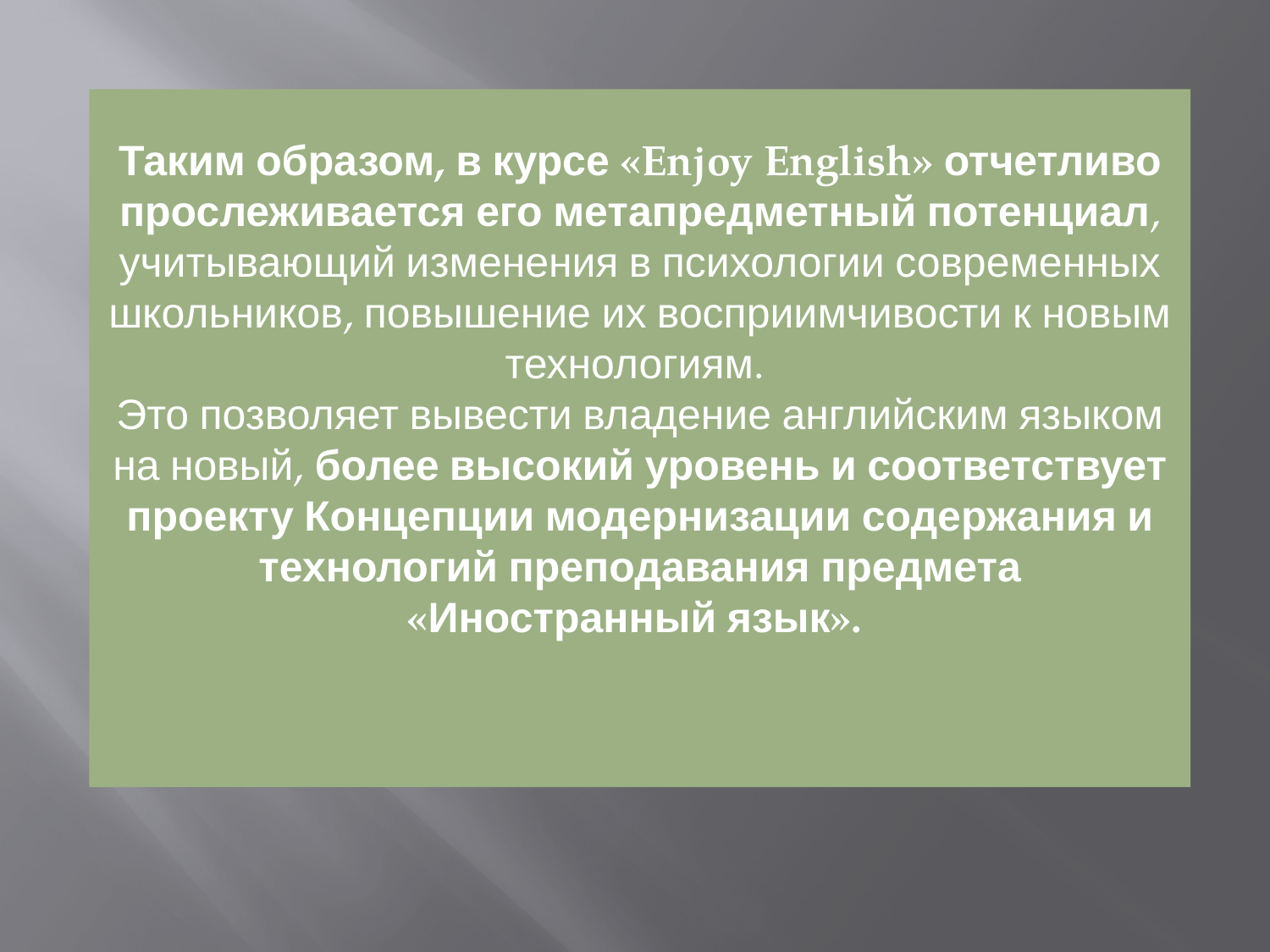

Таким образом, в курсе «Enjoy English» отчетливо прослеживается его метапредметный потенциал, учитывающий изменения в психологии современных школьников, повышение их восприимчивости к новым технологиям.
Это позволяет вывести владение английским языком на новый, более высокий уровень и соответствует проекту Концепции модернизации содержания и технологий преподавания предмета «Иностранный язык».